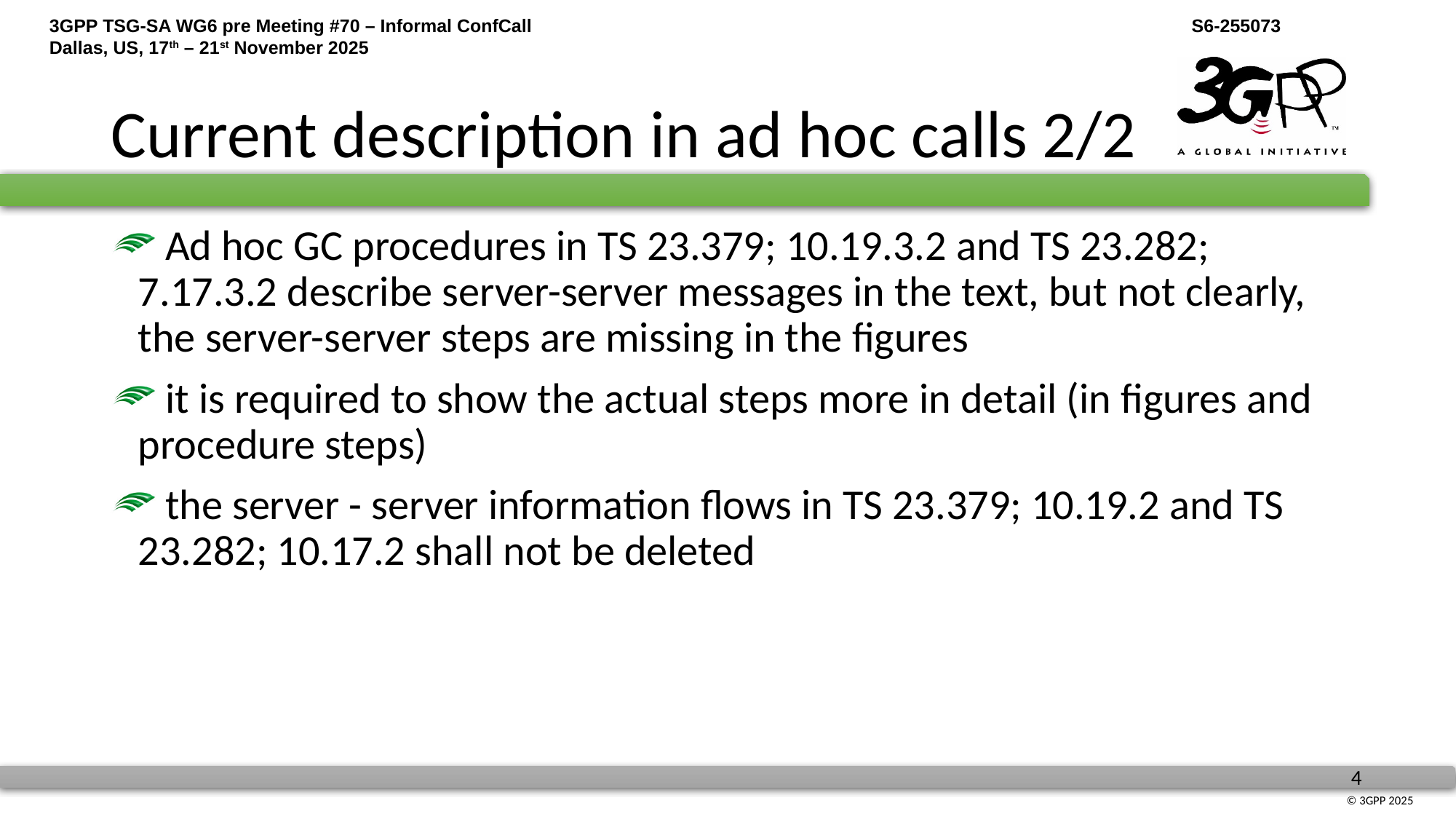

# Current description in ad hoc calls 2/2
 Ad hoc GC procedures in TS 23.379; 10.19.3.2 and TS 23.282; 7.17.3.2 describe server-server messages in the text, but not clearly, the server-server steps are missing in the figures
 it is required to show the actual steps more in detail (in figures and procedure steps)
 the server - server information flows in TS 23.379; 10.19.2 and TS 23.282; 10.17.2 shall not be deleted